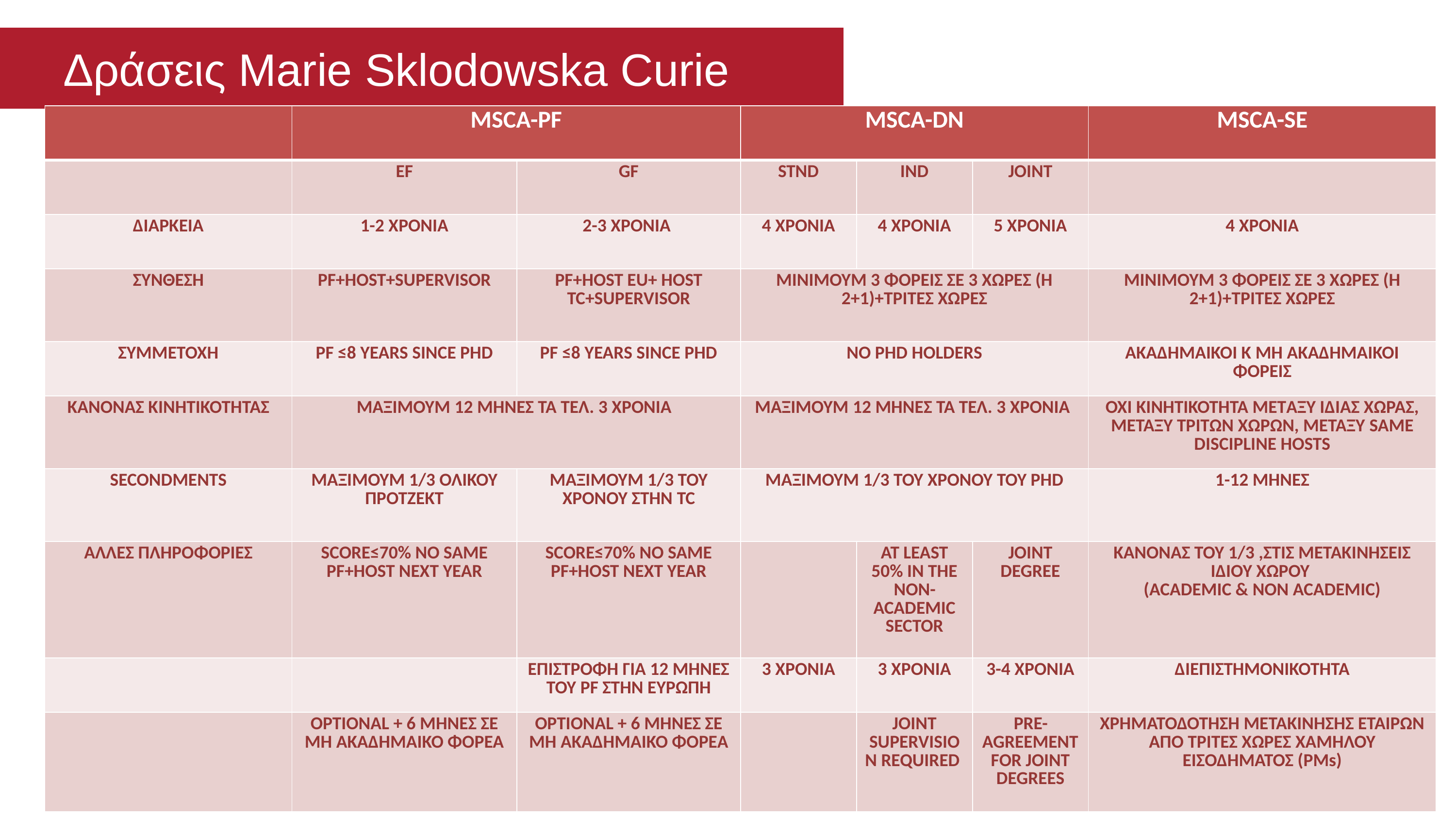

Δράσεις Μarie Sklodowska Curie
|  | MSCA-PF |  | MSCA-DN |  |  | MSCA-SE |
| --- | --- | --- | --- | --- | --- | --- |
|  | ΕF | GF | STND | IND | JOINT |  |
| ΔΙΑΡΚΕΙΑ | 1-2 XΡΟΝΙΑ | 2-3 XΡΟΝΙΑ | 4 XΡΟΝΙΑ | 4 XΡΟΝΙΑ | 5 XΡΟΝΙΑ | 4 XΡΟΝΙΑ |
| ΣΥΝΘΕΣΗ | PF+HOST+SUPERVISOR | PF+HOST EU+ HOST TC+SUPERVISOR | ΜΙΝΙΜΟΥΜ 3 ΦΟΡΕΙΣ ΣΕ 3 ΧΩΡΕΣ (Η 2+1)+ΤΡΙΤΕΣ ΧΩΡΕΣ |  |  | ΜΙΝΙΜΟΥΜ 3 ΦΟΡΕΙΣ ΣΕ 3 ΧΩΡΕΣ (Η 2+1)+ΤΡΙΤΕΣ ΧΩΡΕΣ |
| ΣΥΜΜΕΤΟΧΗ | PF ≤8 YEARS SINCE PHD | PF ≤8 YEARS SINCE PHD | NO PHD HOLDERS |  |  | ΑΚΑΔΗΜΑΙΚΟΙ Κ ΜΗ ΑΚΑΔΗΜΑΙΚΟΙ ΦΟΡΕΙΣ |
| ΚΑΝΟΝΑΣ ΚΙΝΗΤΙΚΟΤΗΤΑΣ | ΜΑΞΙΜΟΥΜ 12 MHNEΣ ΤΑ ΤΕΛ. 3 ΧΡΟΝΙΑ | ΜΑΞΙΜΟΥΜ 12 MHNEΣ ΤΑ ΤΕΛ. 3 ΧΡΟΝΙΑ | ΜΑΞΙΜΟΥΜ 12 MHNEΣ ΤΑ ΤΕΛ. 3 ΧΡΟΝΙΑ |  |  | OXI KINHTIKOTHTA METΑΞΥ ΙΔΙΑΣ ΧΩΡΑΣ, ΜΕΤΑΞΥ ΤΡΙΤΩΝ ΧΩΡΩΝ, ΜΕΤΑΞΥ SAME DISCIPLINE HOSTS |
| SECONDMENTS | MAΞΙΜΟΥΜ 1/3 ΟΛΙΚΟΥ ΠΡΟΤΖΕΚΤ | MAΞΙΜΟΥΜ 1/3 ΤΟΥ ΧΡΟΝΟΥ ΣΤΗΝ TC | MAΞΙΜΟΥΜ 1/3 ΤΟΥ ΧΡΟΝΟΥ TOY PHD |  |  | 1-12 ΜΗΝΕΣ |
| AΛΛΕΣ ΠΛΗΡΟΦΟΡΙΕΣ | SCORE≤70% NO SAME PF+HOST NEXT YEAR | SCORE≤70% NO SAME PF+HOST NEXT YEAR |  | AT LEAST 50% IN THE NON-ACADEMIC SECTOR | JOINT DEGREE | ΚΑΝΟΝΑΣ ΤΟΥ 1/3 ,ΣΤΙΣ ΜΕΤΑΚΙΝΗΣΕΙΣ ΙΔΙΟΥ ΧΩΡΟΥ (ACADEMIC & NON ACADEMIC) |
|  |  | ΕΠΙΣΤΡΟΦΗ ΓΙΑ 12 ΜΗΝΕΣ ΤΟΥ PF ΣΤΗΝ ΕΥΡΩΠΗ | 3 XΡONIA | 3 XΡONIA | 3-4 XΡONIA | ΔΙΕΠΙΣΤΗΜΟΝΙΚΟΤΗΤΑ |
|  | OPTIONAL + 6 ΜΗΝΕΣ ΣΕ ΜΗ ΑΚΑΔΗΜΑΙΚΟ ΦΟΡΕΑ | OPTIONAL + 6 ΜΗΝΕΣ ΣΕ ΜΗ ΑΚΑΔΗΜΑΙΚΟ ΦΟΡΕΑ |  | JOINT SUPERVISION REQUIRED | PRE-AGREEMENT FOR JOINT DEGREES | ΧΡΗΜΑΤΟΔΟΤΗΣΗ ΜΕΤΑΚΙΝΗΣΗΣ ΕΤΑΙΡΩΝ ΑΠΟ ΤΡΙΤΕΣ ΧΩΡΕΣ ΧΑΜΗΛΟΥ ΕΙΣΟΔΗΜΑΤΟΣ (PMs) |